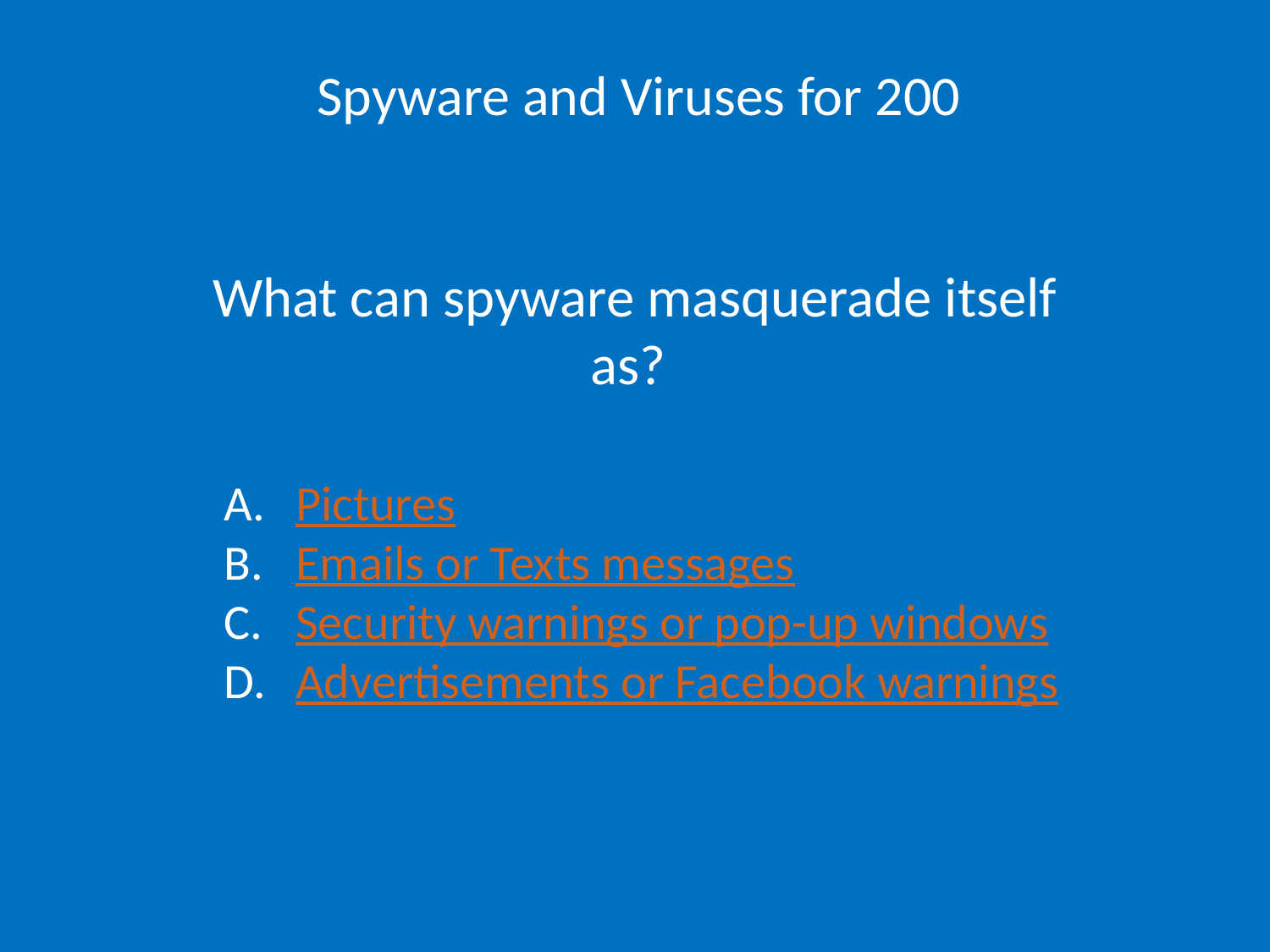

# Spyware and Viruses for 200
What can spyware masquerade itself as?
Pictures
Emails or Texts messages
Security warnings or pop-up windows
Advertisements or Facebook warnings